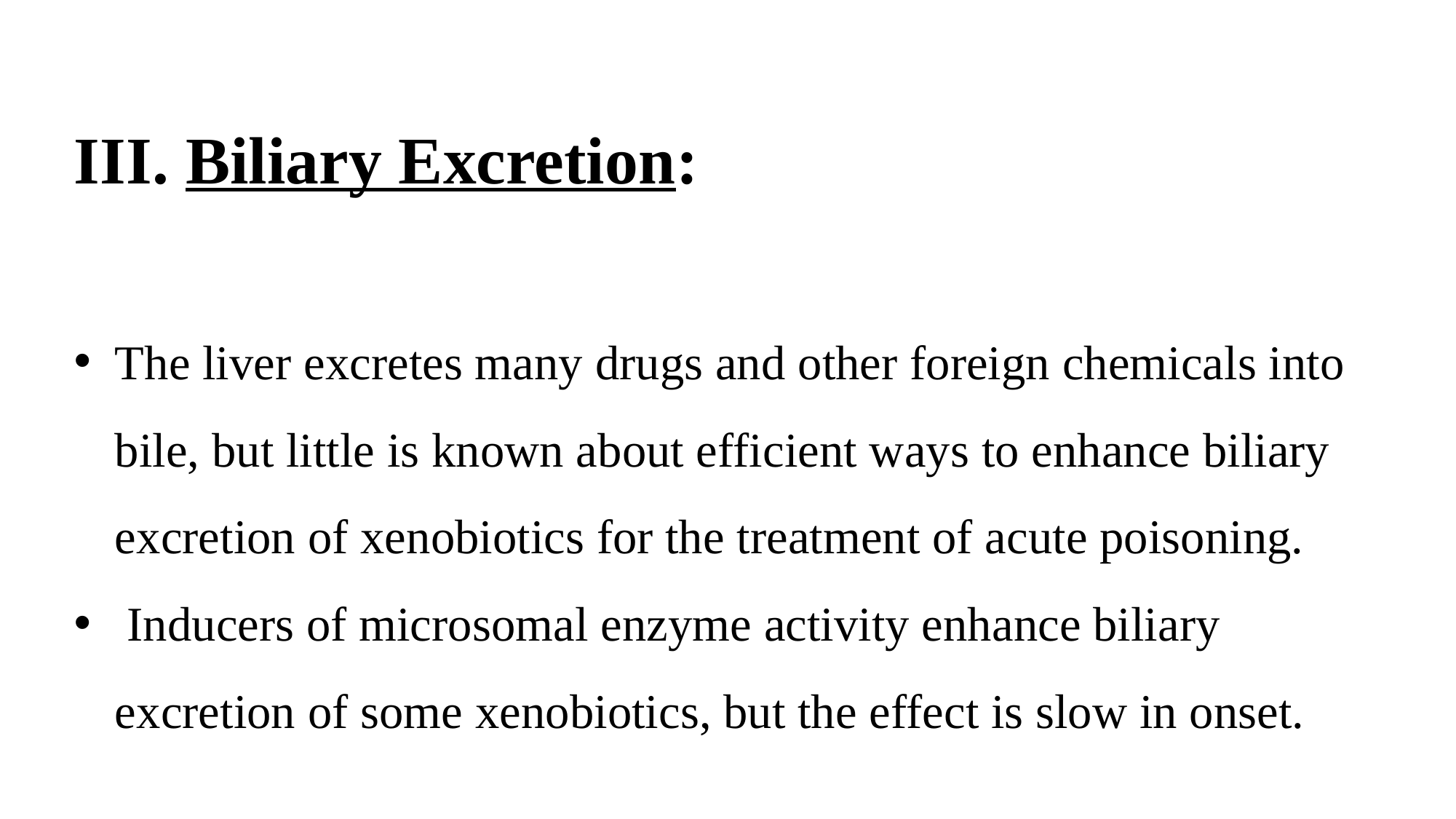

# III. Biliary Excretion:
The liver excretes many drugs and other foreign chemicals into bile, but little is known about efficient ways to enhance biliary excretion of xenobiotics for the treatment of acute poisoning.
 Inducers of microsomal enzyme activity enhance biliary excretion of some xenobiotics, but the effect is slow in onset.